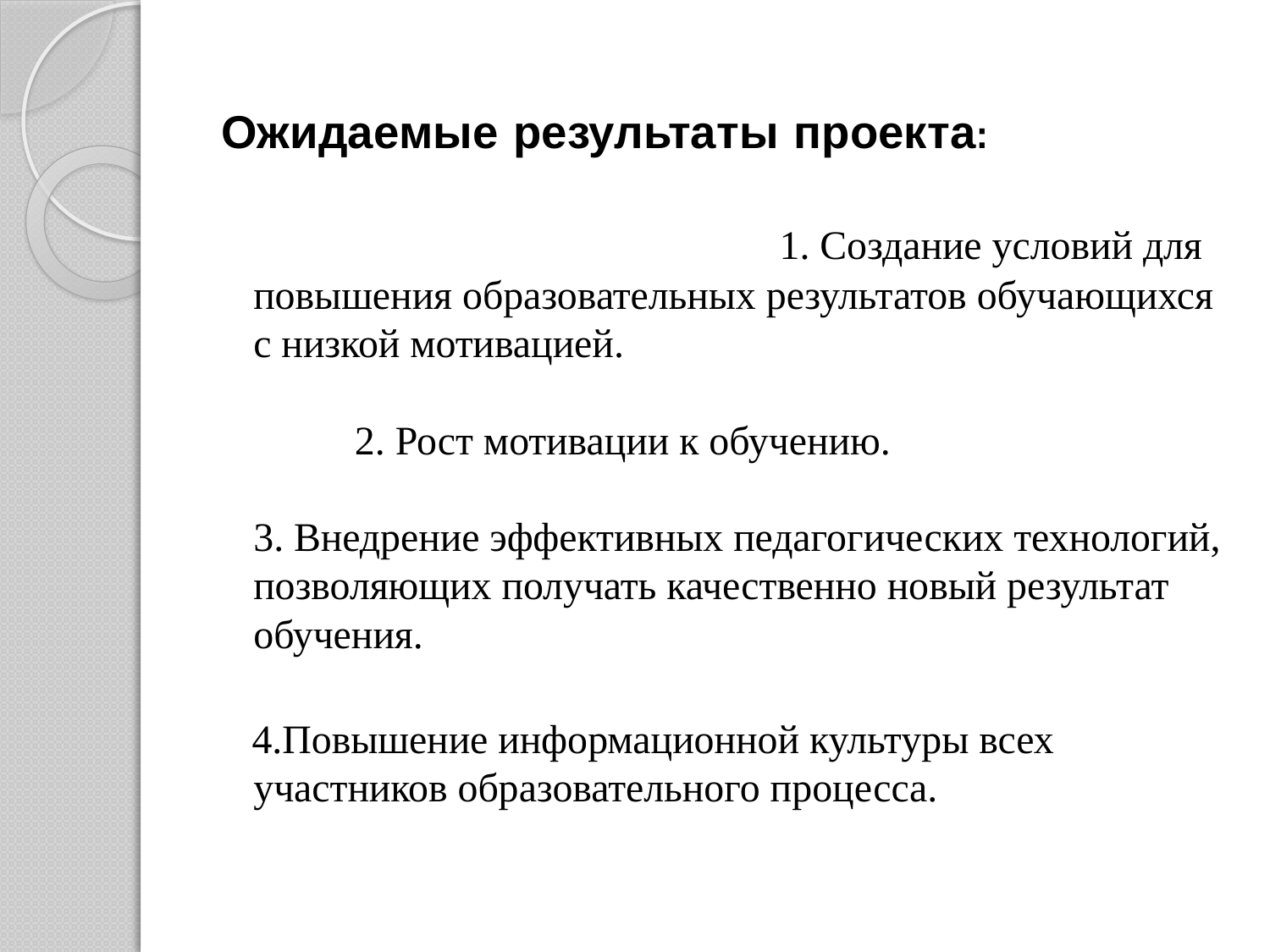

Ожидаемые результаты проекта:                                                                                                                    1. Создание условий для повышения образовательных результатов обучающихся с низкой мотивацией.                                                                                                                                                                      2. Рост мотивации к обучению.                                                                                                                                 3. Внедрение эффективных педагогических технологий, позволяющих получать качественно новый результат обучения.
   4.Повышение информационной культуры всех участников образовательного процесса.